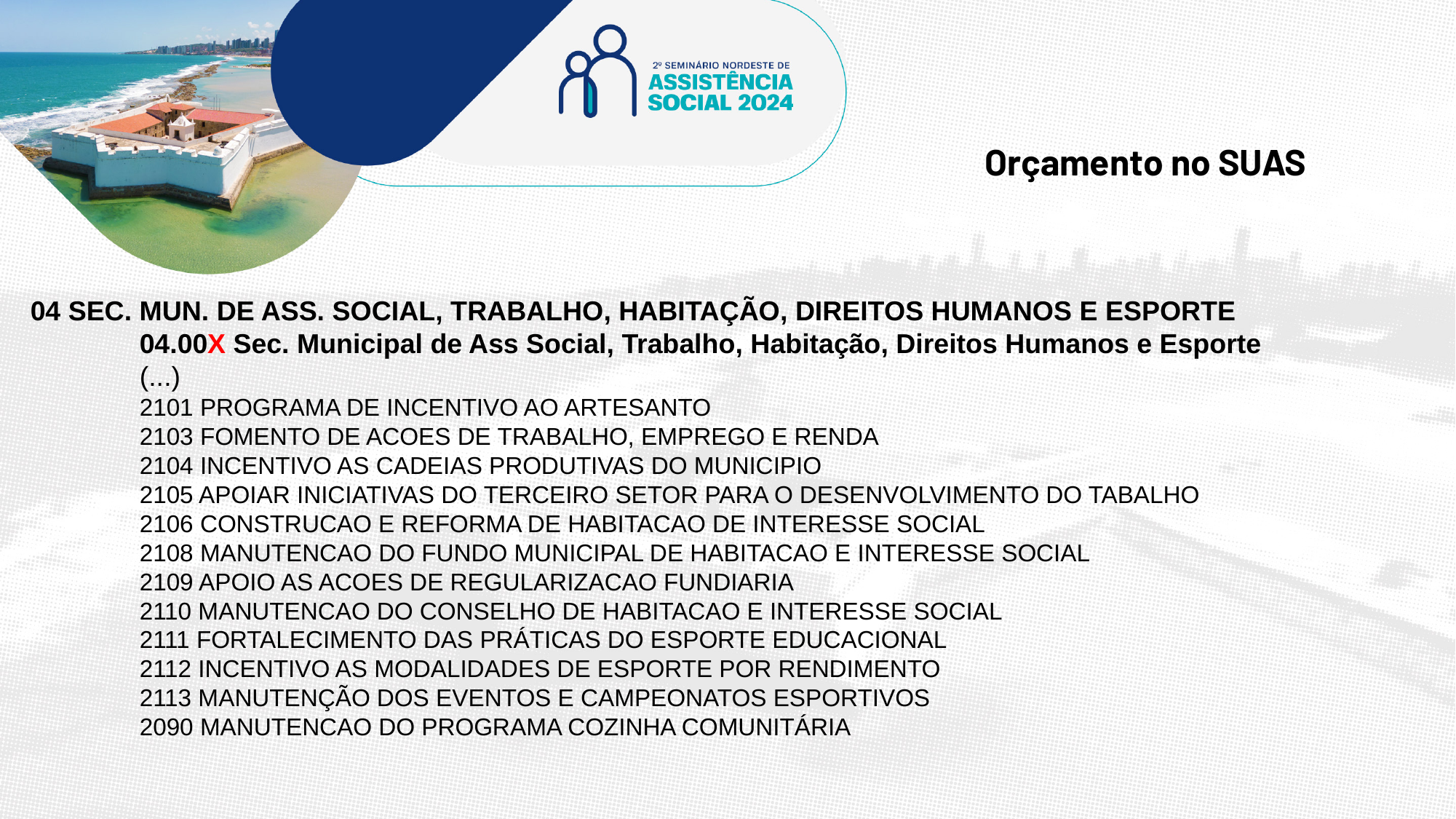

Orçamento no SUAS
04 SEC. MUN. DE ASS. SOCIAL, TRABALHO, HABITAÇÃO, DIREITOS HUMANOS E ESPORTE
	04.00X Sec. Municipal de Ass Social, Trabalho, Habitação, Direitos Humanos e Esporte
	(...)
	2101 PROGRAMA DE INCENTIVO AO ARTESANTO
	2103 FOMENTO DE ACOES DE TRABALHO, EMPREGO E RENDA
	2104 INCENTIVO AS CADEIAS PRODUTIVAS DO MUNICIPIO
	2105 APOIAR INICIATIVAS DO TERCEIRO SETOR PARA O DESENVOLVIMENTO DO TABALHO
	2106 CONSTRUCAO E REFORMA DE HABITACAO DE INTERESSE SOCIAL
	2108 MANUTENCAO DO FUNDO MUNICIPAL DE HABITACAO E INTERESSE SOCIAL
	2109 APOIO AS ACOES DE REGULARIZACAO FUNDIARIA
	2110 MANUTENCAO DO CONSELHO DE HABITACAO E INTERESSE SOCIAL
	2111 FORTALECIMENTO DAS PRÁTICAS DO ESPORTE EDUCACIONAL
	2112 INCENTIVO AS MODALIDADES DE ESPORTE POR RENDIMENTO
	2113 MANUTENÇÃO DOS EVENTOS E CAMPEONATOS ESPORTIVOS
	2090 MANUTENCAO DO PROGRAMA COZINHA COMUNITÁRIA